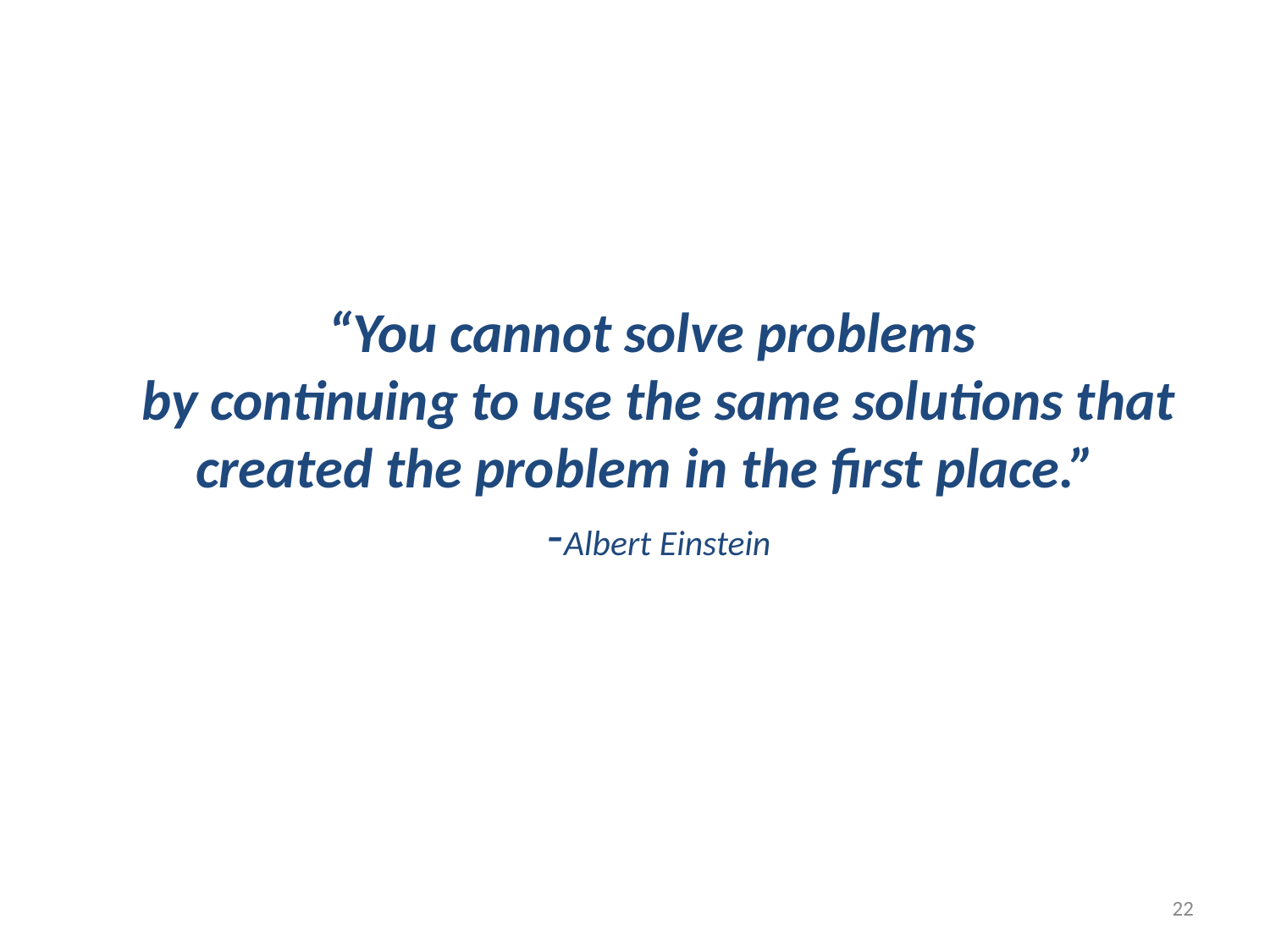

“You cannot solve problems
by continuing to use the same solutions that created the problem in the first place.”
-Albert Einstein
22